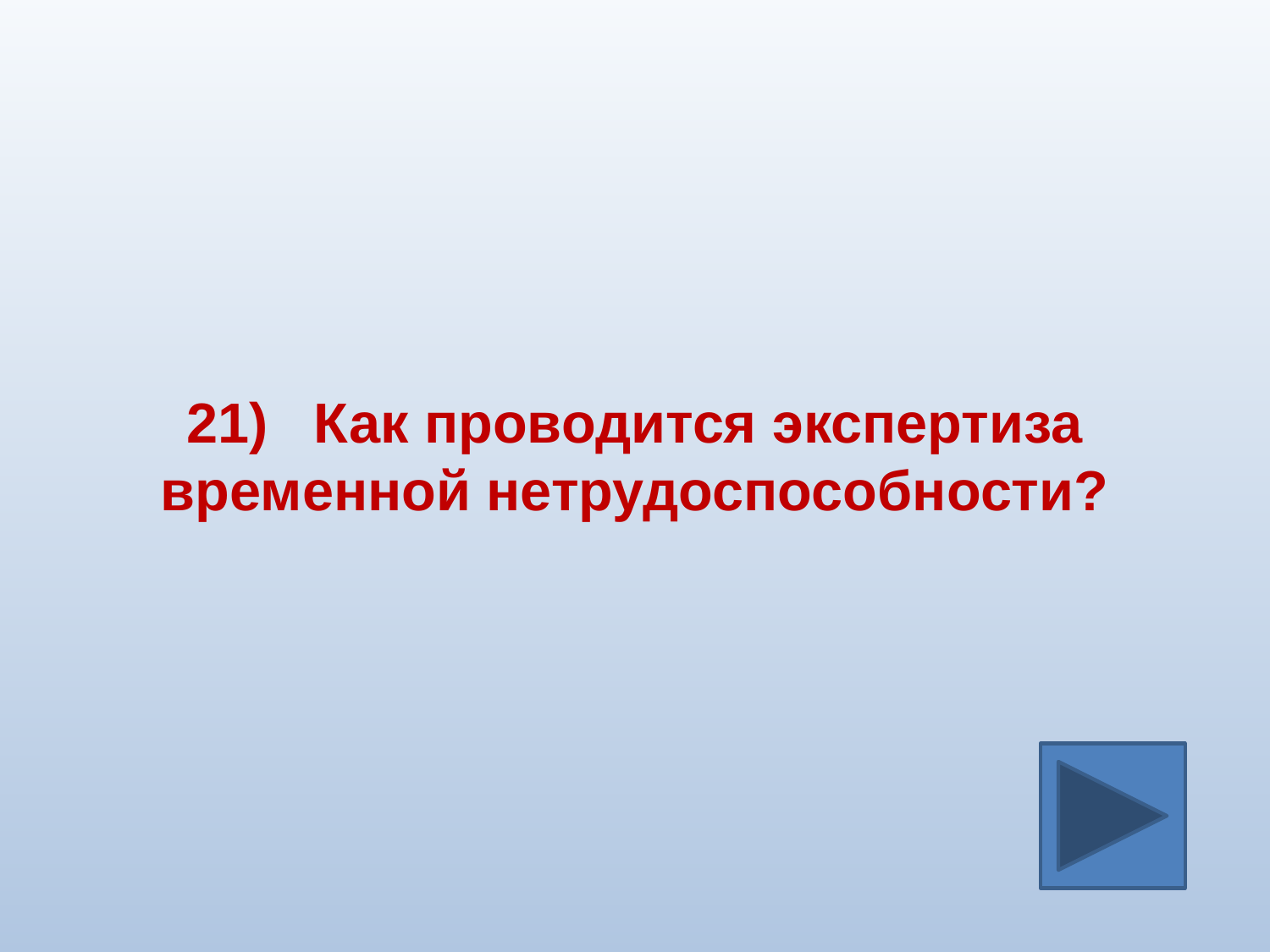

#

21)	Как проводится экспертиза временной нетрудоспособности?